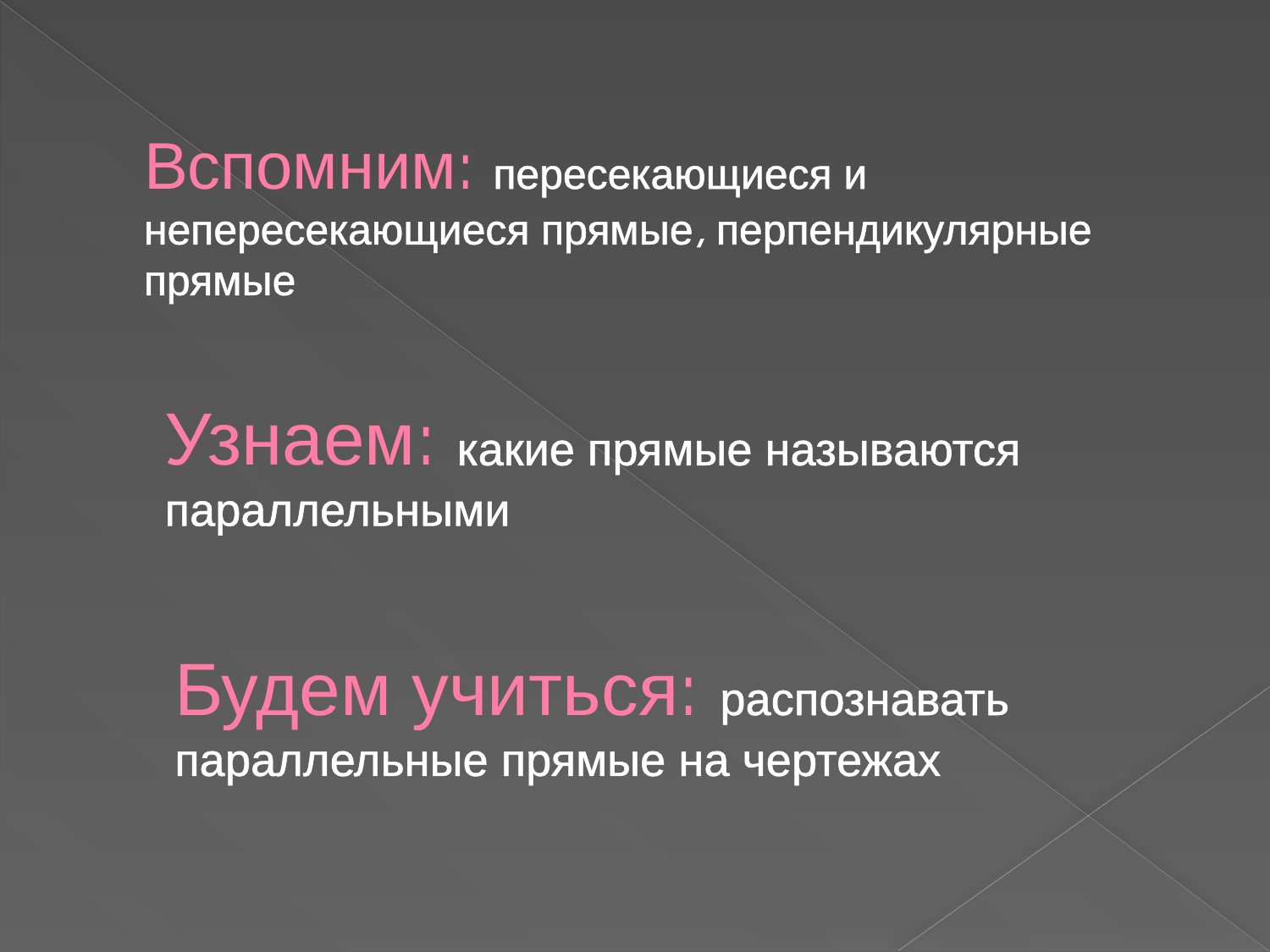

# Вспомним: пересекающиеся и непересекающиеся прямые, перпендикулярные прямые
Узнаем: какие прямые называются параллельными
Будем учиться: распознавать параллельные прямые на чертежах